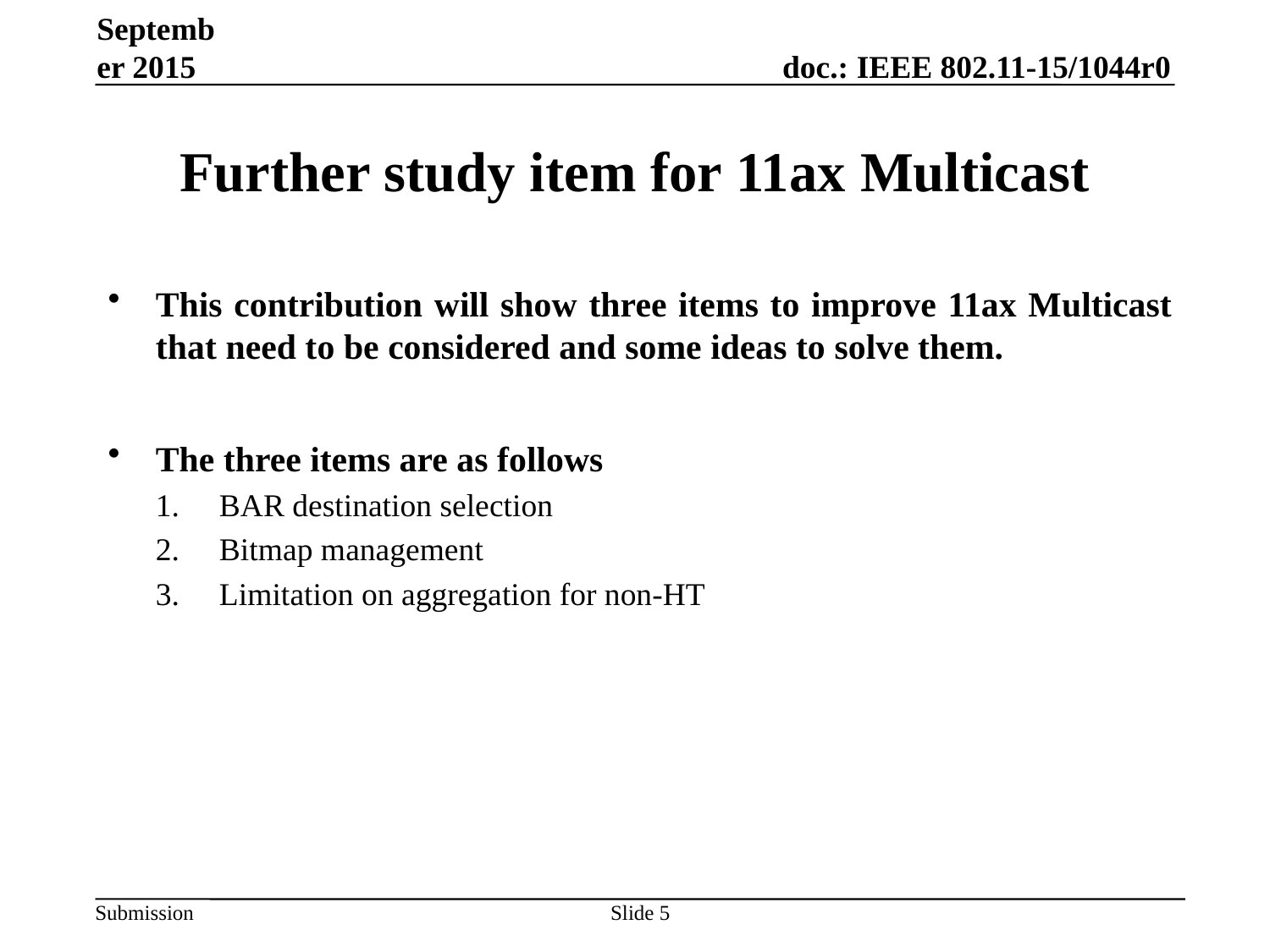

September 2015
# Further study item for 11ax Multicast
This contribution will show three items to improve 11ax Multicast that need to be considered and some ideas to solve them.

The three items are as follows
BAR destination selection
Bitmap management
Limitation on aggregation for non-HT

Slide 5
Yusuke Tanaka, Sony Corporation